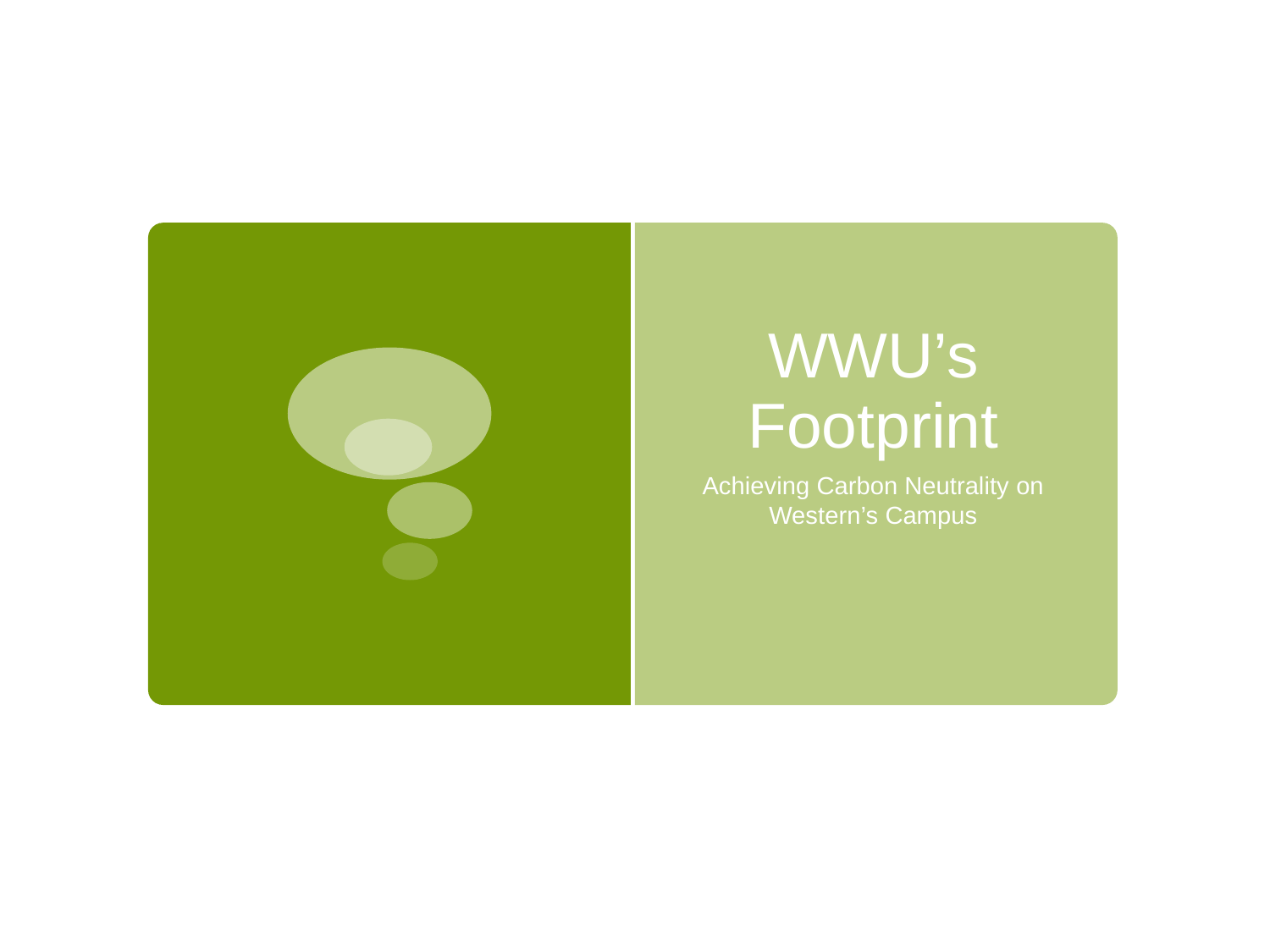

# WWU’s Footprint
Achieving Carbon Neutrality on Western’s Campus